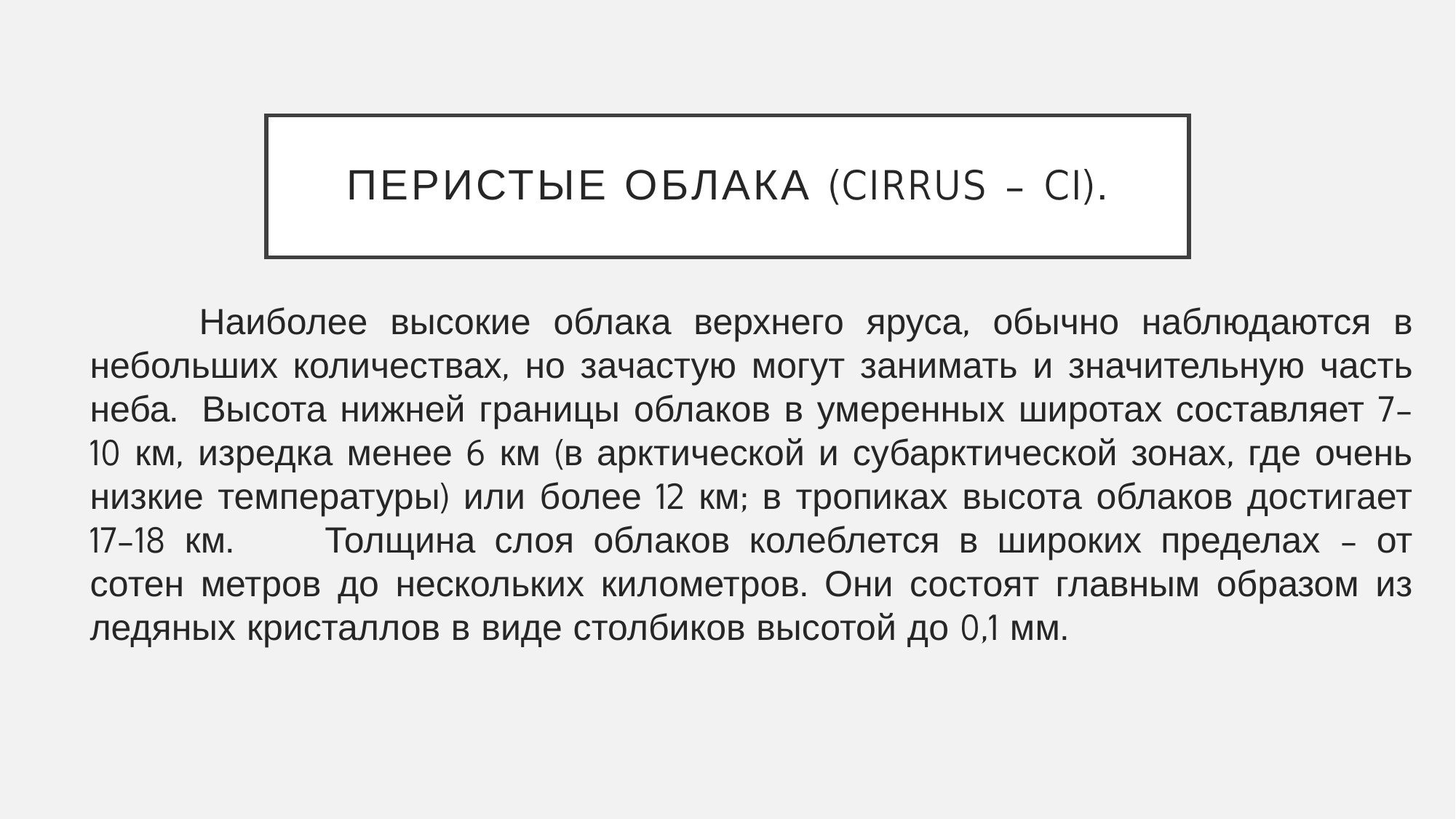

# Перистые облака (Cirrus – Ci).
	Наиболее высокие облака верхнего яруса, обычно наблюдаются в небольших количествах, но зачастую могут занимать и значительную часть неба. 	Высота нижней границы облаков в умеренных широтах составляет 7–10 км, изредка менее 6 км (в арктической и субарктической зонах, где очень низкие температуры) или более 12 км; в тропиках высота облаков достигает 17–18 км. 	Толщина слоя облаков колеблется в широких пределах – от сотен метров до нескольких километров. Они состоят главным образом из ледяных кристаллов в виде столбиков высотой до 0,1 мм.